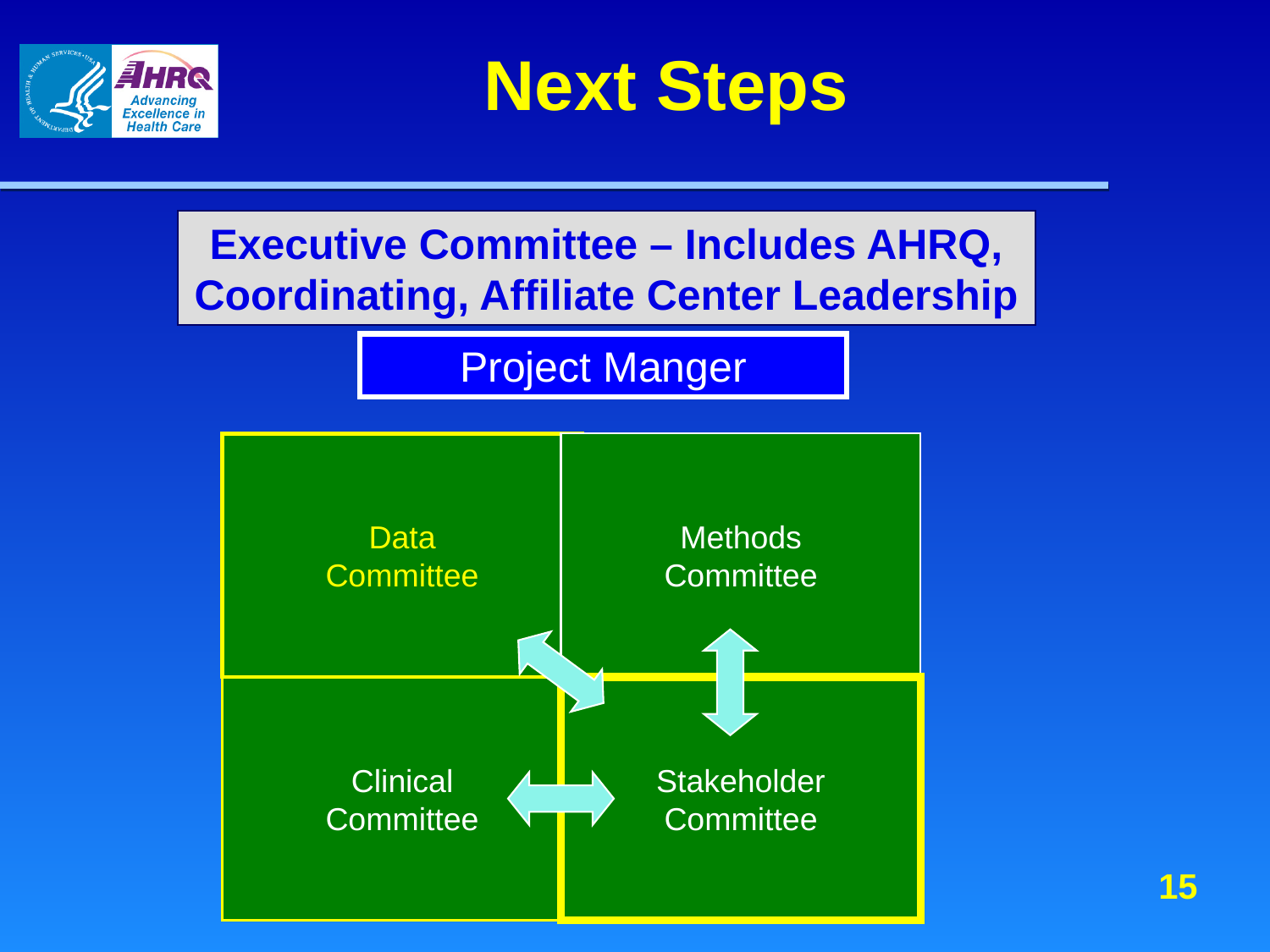

# Next Steps
Executive Committee – Includes AHRQ, Coordinating, Affiliate Center Leadership
Project Manger
Data
Committee
Methods
Committee

Clinical
Committee
Stakeholder
Committee